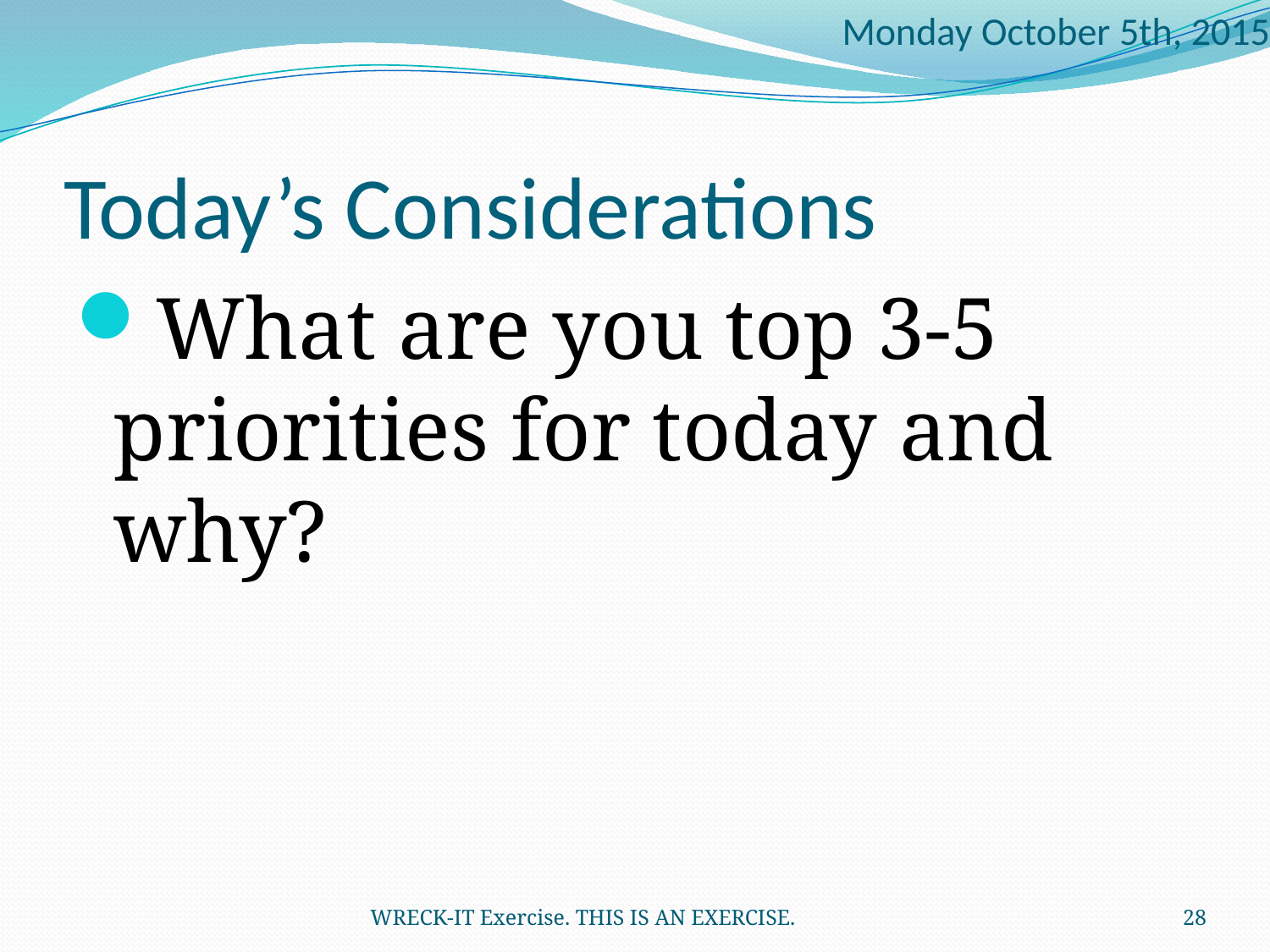

Monday October 5th, 2015
# Today’s Considerations
What are you top 3-5 priorities for today and why?
WRECK-IT Exercise. THIS IS AN EXERCISE.
28